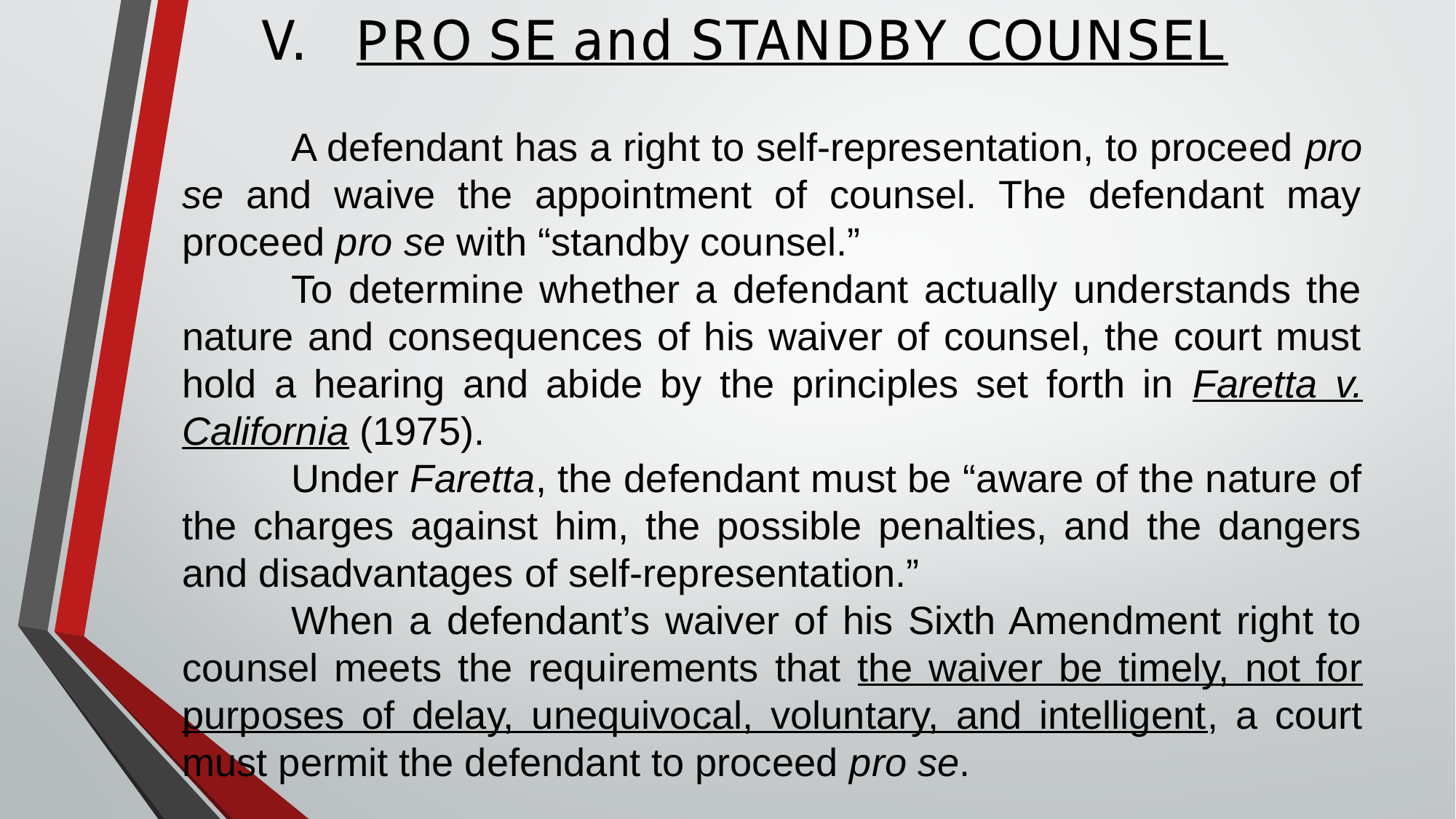

V.   PRO SE and STANDBY COUNSEL

	A defendant has a right to self-representation, to proceed pro se and waive the appointment of counsel. The defendant may proceed pro se with “standby counsel.”
	To determine whether a defendant actually understands the nature and consequences of his waiver of counsel, the court must hold a hearing and abide by the principles set forth in Faretta v. California (1975).
	Under Faretta, the defendant must be “aware of the nature of the charges against him, the possible penalties, and the dangers and disadvantages of self-representation.”
	When a defendant’s waiver of his Sixth Amendment right to counsel meets the requirements that the waiver be timely, not for purposes of delay, unequivocal, voluntary, and intelligent, a court must permit the defendant to proceed pro se.